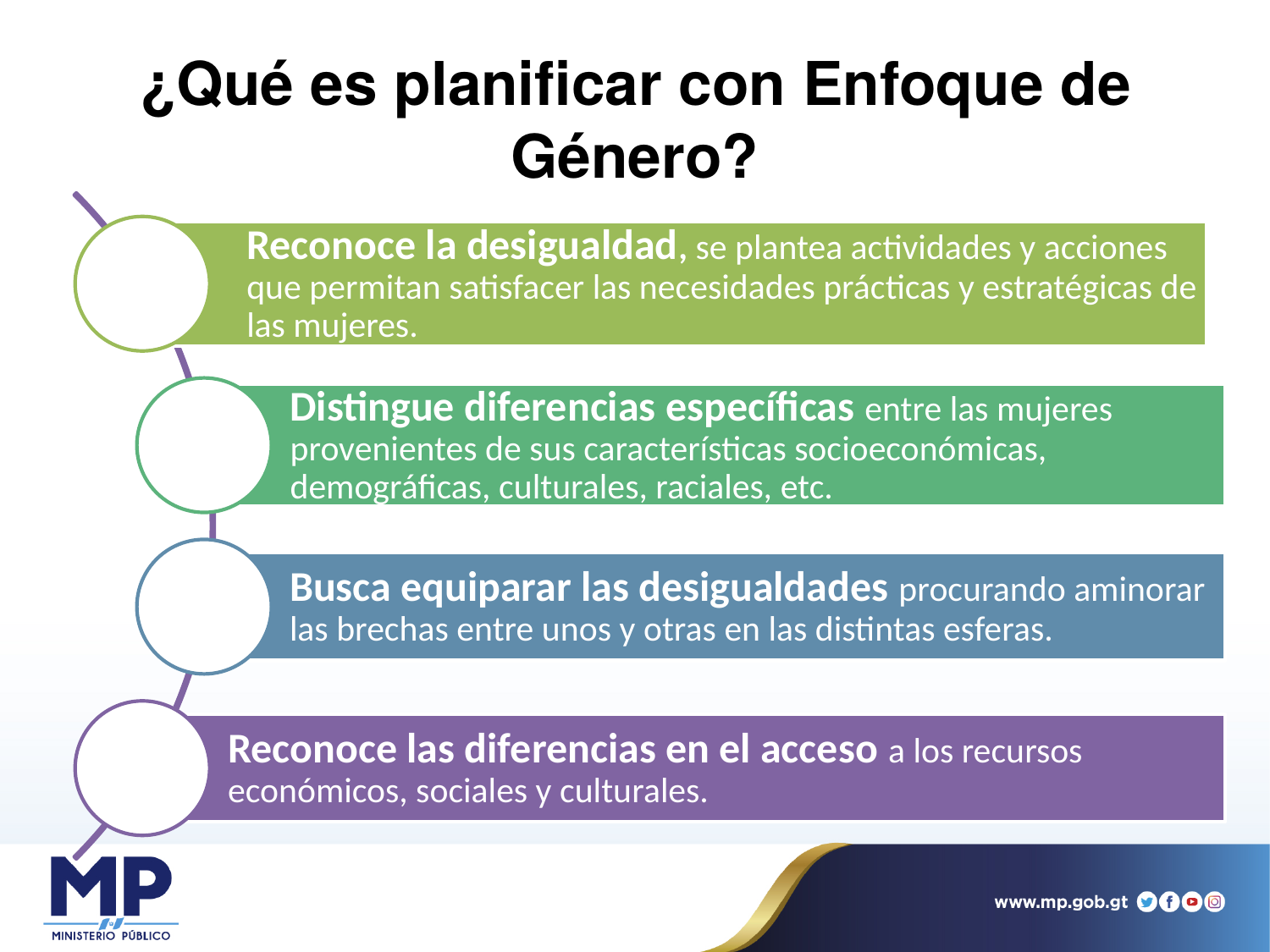

# ¿Qué es planificar con Enfoque de Género?
Reconoce la desigualdad, se plantea actividades y acciones que permitan satisfacer las necesidades prácticas y estratégicas de las mujeres.
Distingue diferencias específicas entre las mujeres provenientes de sus características socioeconómicas, demográficas, culturales, raciales, etc.
Busca equiparar las desigualdades procurando aminorar las brechas entre unos y otras en las distintas esferas.
Reconoce las diferencias en el acceso a los recursos económicos, sociales y culturales.